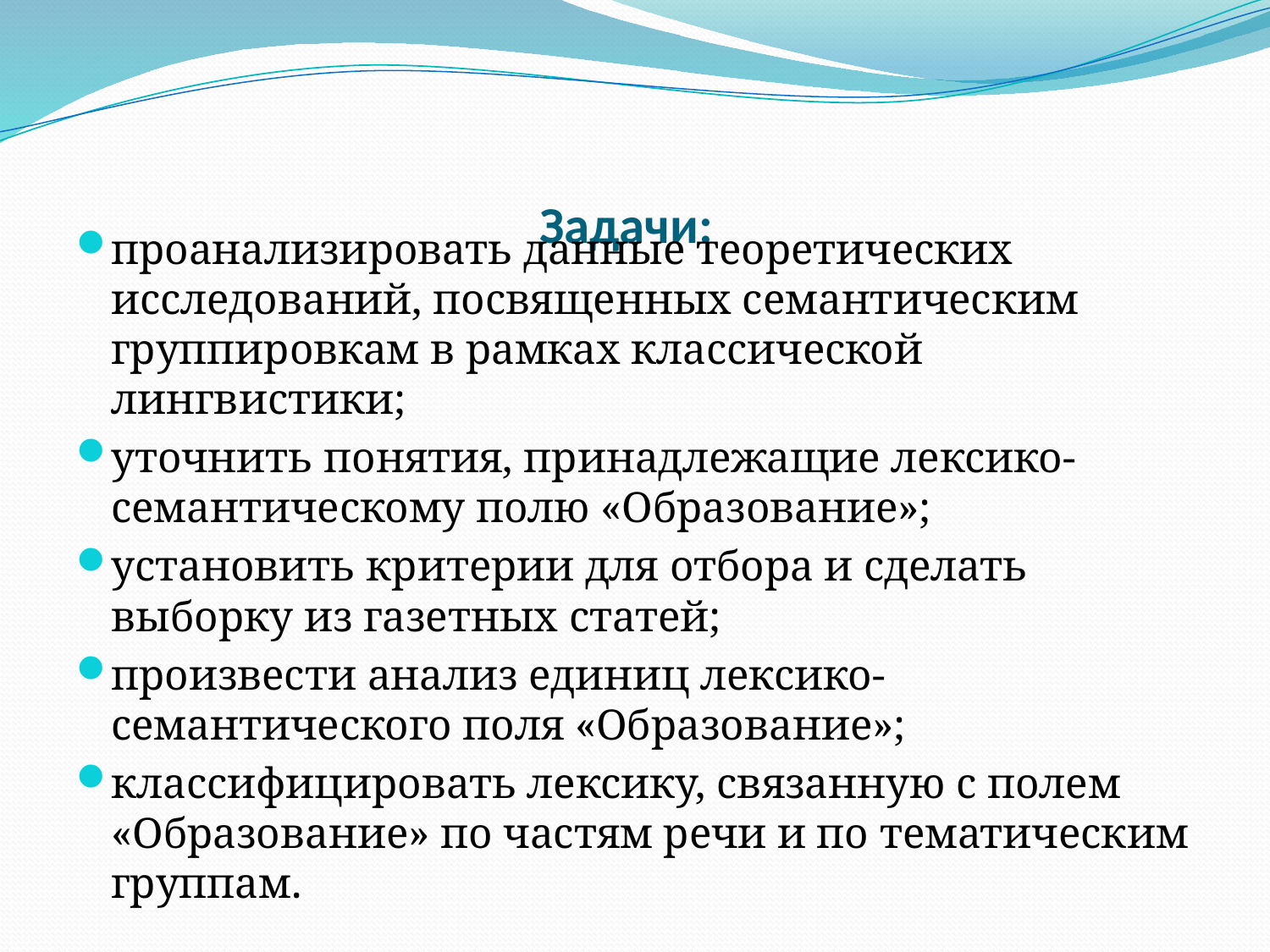

# Задачи:
проанализировать данные теоретических исследований, посвященных семантическим группировкам в рамках классической лингвистики;
уточнить понятия, принадлежащие лексико-семантическому полю «Образование»;
установить критерии для отбора и сделать выборку из газетных статей;
произвести анализ единиц лексико-семантического поля «Образование»;
классифицировать лексику, связанную с полем «Образование» по частям речи и по тематическим группам.